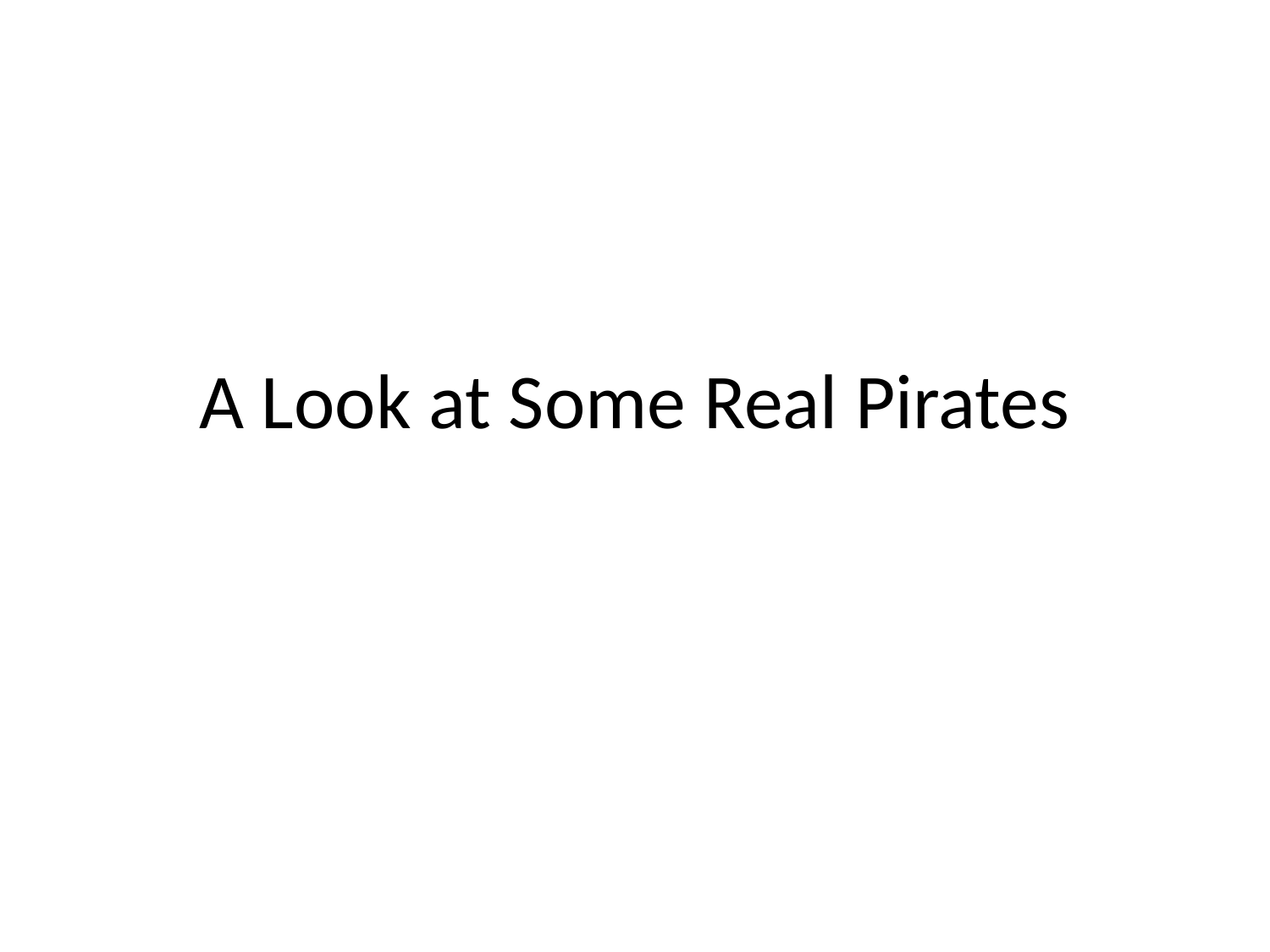

# A Look at Some Real Pirates